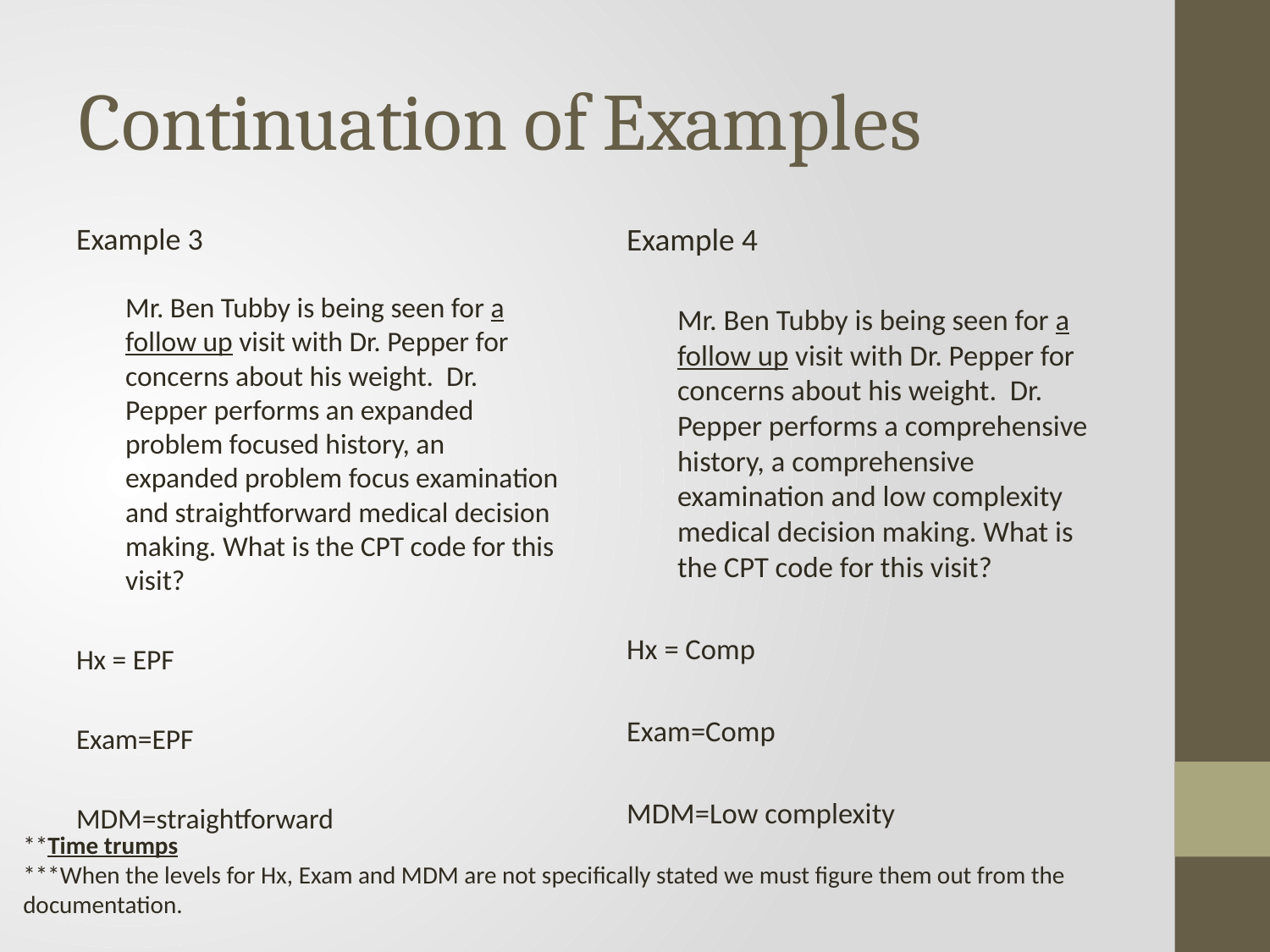

# Continuation of Examples
Example 3

Mr. Ben Tubby is being seen for a follow up visit with Dr. Pepper for concerns about his weight.  Dr. Pepper performs an expanded problem focused history, an expanded problem focus examination and straightforward medical decision making. What is the CPT code for this visit?

Hx = EPF

Exam=EPF

MDM=straightforward

Example 4

Mr. Ben Tubby is being seen for a follow up visit with Dr. Pepper for concerns about his weight.  Dr. Pepper performs a comprehensive history, a comprehensive examination and low complexity medical decision making. What is the CPT code for this visit?

Hx = Comp

Exam=Comp

MDM=Low complexity

**Time trumps
***When the levels for Hx, Exam and MDM are not specifically stated we must figure them out from the documentation.